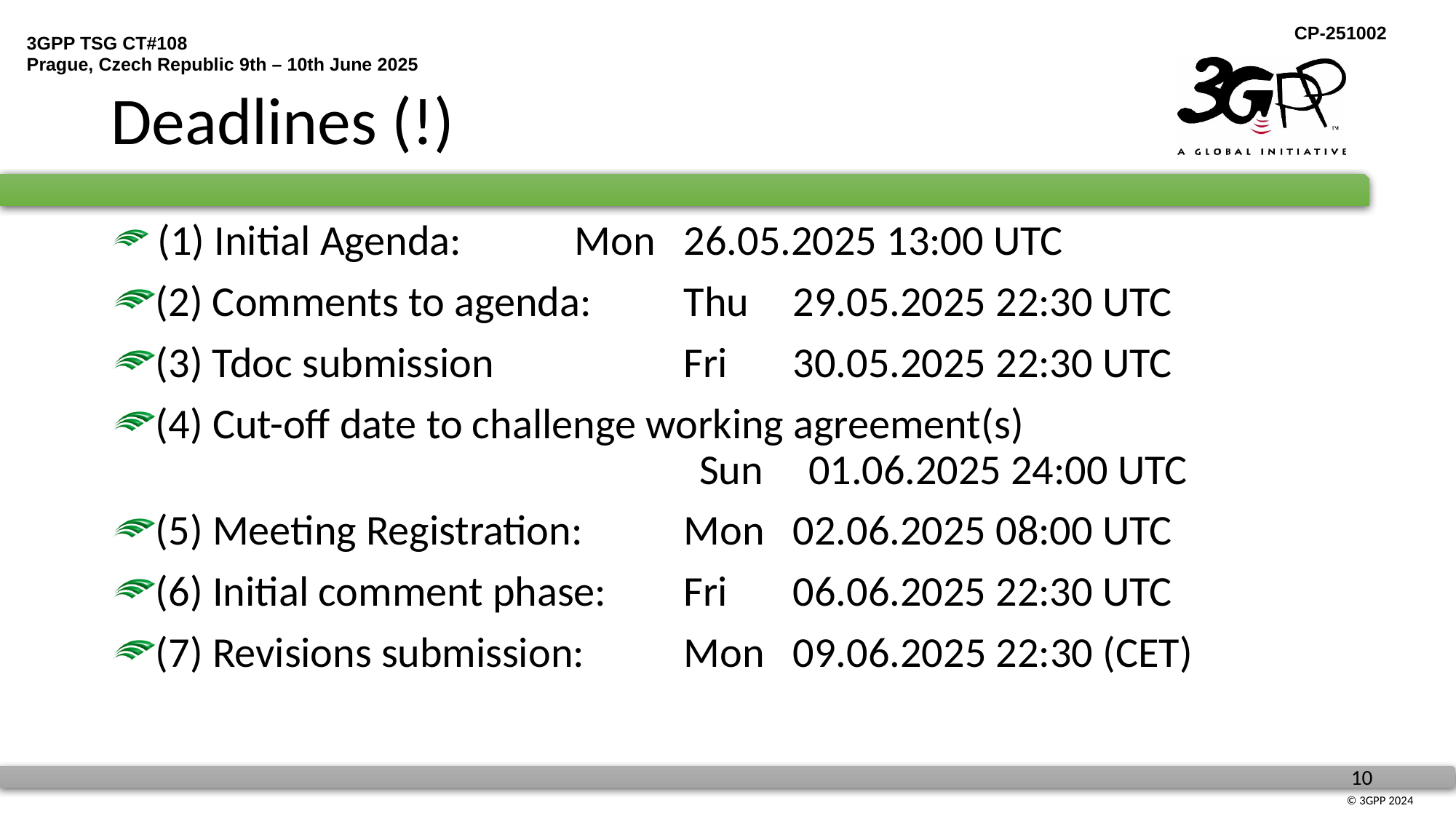

# Deadlines (!)
 (1) Initial Agenda:		Mon	26.05.2025 13:00 UTC
(2) Comments to agenda:	Thu 	29.05.2025 22:30 UTC
(3) Tdoc submission		Fri 	30.05.2025 22:30 UTC
(4) Cut-off date to challenge working agreement(s)
					Sun 	01.06.2025 24:00 UTC
(5) Meeting Registration:	Mon	02.06.2025 08:00 UTC
(6) Initial comment phase:	Fri 	06.06.2025 22:30 UTC
(7) Revisions submission: 	Mon	09.06.2025 22:30 (CET)